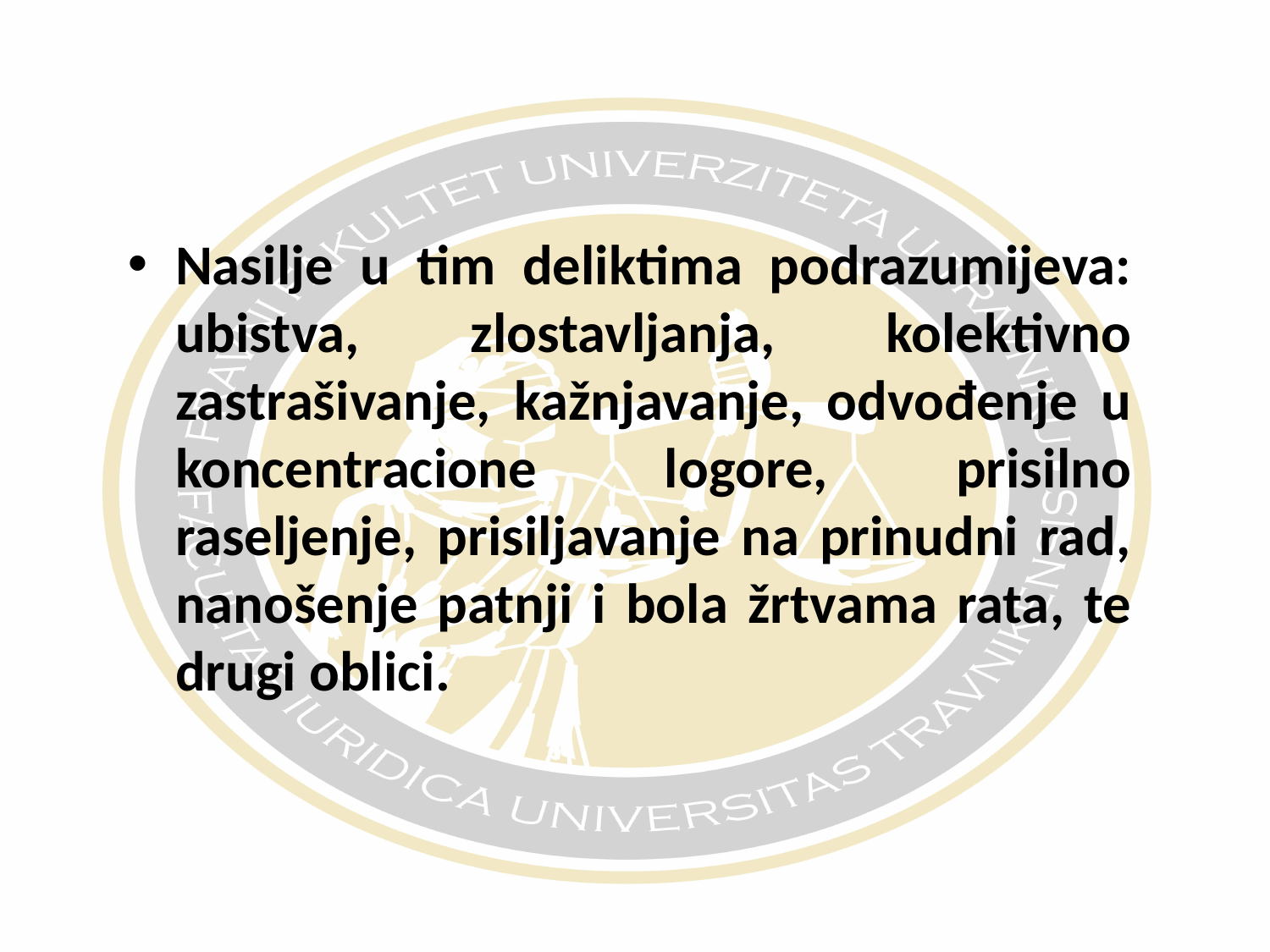

#
Nasilje u tim deliktima podrazumijeva: ubistva, zlostavljanja, kolektivno zastrašivanje, kažnjavanje, odvođenje u koncentracione logore, prisilno raseljenje, prisiljavanje na prinudni rad, nanošenje patnji i bola žrtvama rata, te drugi oblici.